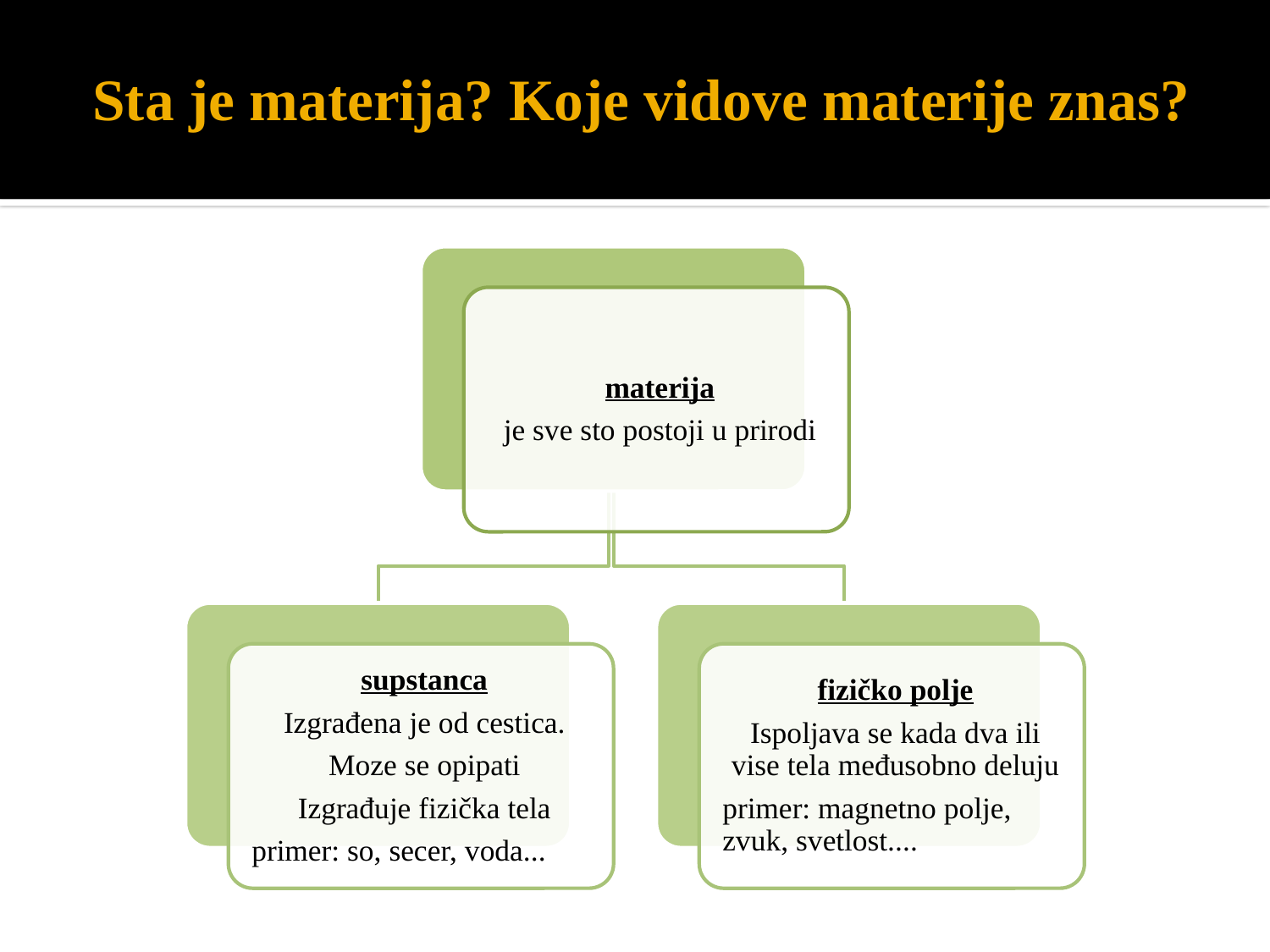

# Sta je materija? Koje vidove materije znas?
materija
je sve sto postoji u prirodi
supstanca
Izgrađena je od cestica.
Moze se opipati
Izgrađuje fizička tela
primer: so, secer, voda...
fizičko polje
Ispoljava se kada dva ili vise tela međusobno deluju
primer: magnetno polje, zvuk, svetlost....